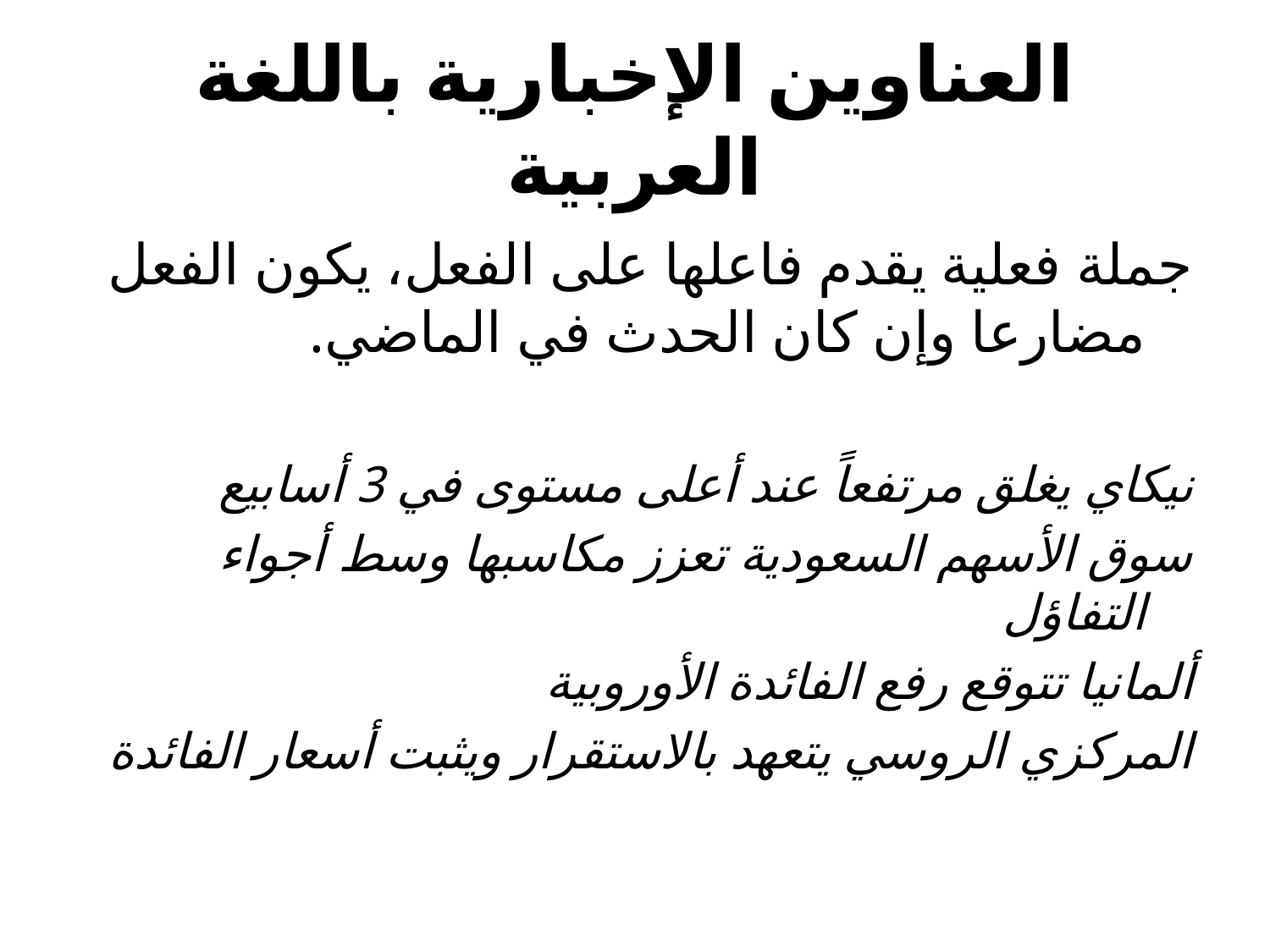

# العناوين الإخبارية باللغة العربية
جملة فعلية يقدم فاعلها على الفعل، يكون الفعل مضارعا وإن كان الحدث في الماضي.

نيكاي يغلق مرتفعاً عند أعلى مستوى في 3 أسابيع
سوق الأسهم السعودية تعزز مكاسبها وسط أجواء التفاؤل
ألمانيا تتوقع رفع الفائدة الأوروبية
المركزي الروسي يتعهد بالاستقرار ويثبت أسعار الفائدة